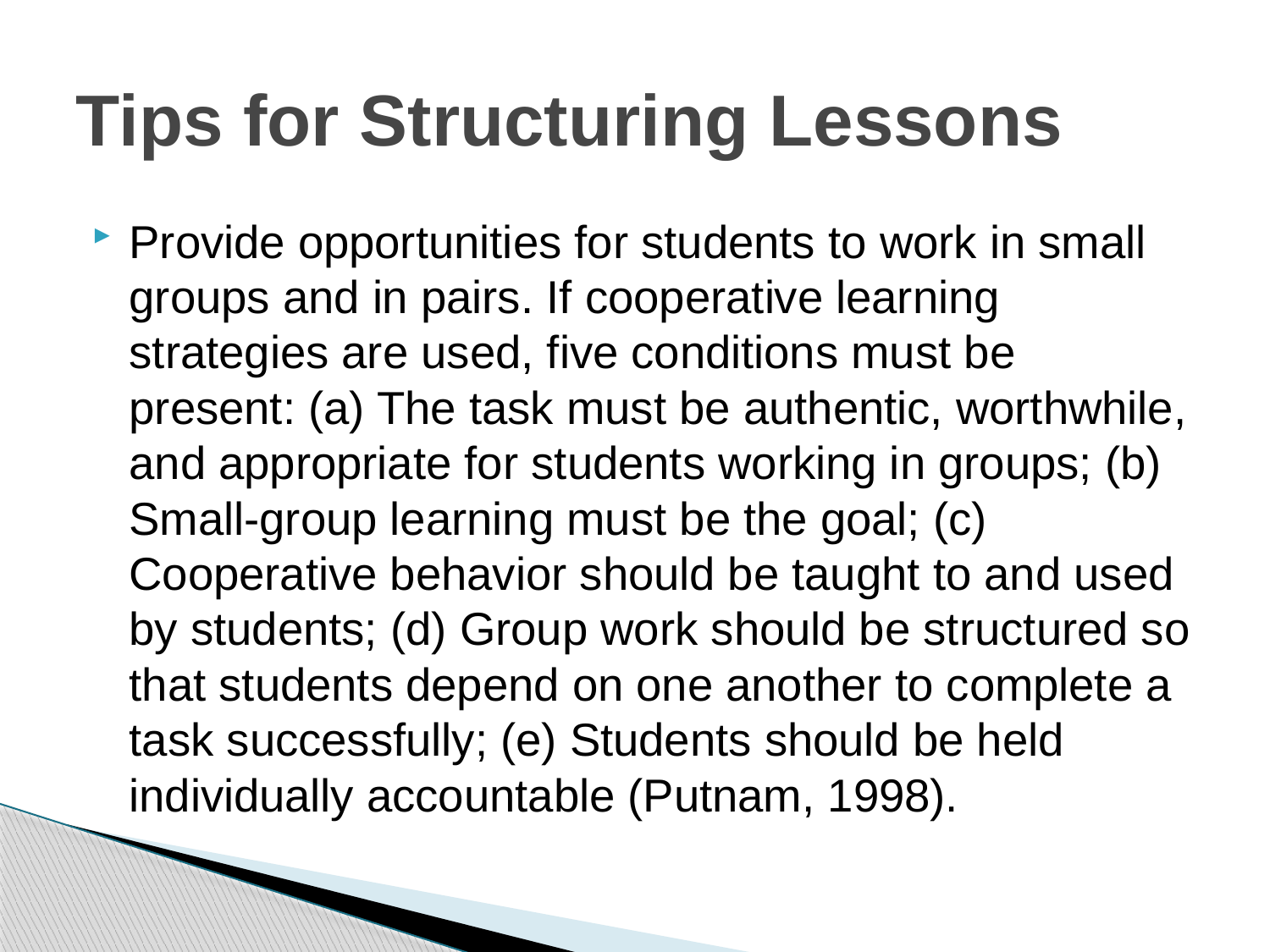

# Tips for Structuring Lessons
Provide opportunities for students to work in small groups and in pairs. If cooperative learning strategies are used, five conditions must be present: (a) The task must be authentic, worthwhile, and appropriate for students working in groups; (b) Small-group learning must be the goal; (c) Cooperative behavior should be taught to and used by students; (d) Group work should be structured so that students depend on one another to complete a task successfully; (e) Students should be held individually accountable (Putnam, 1998).